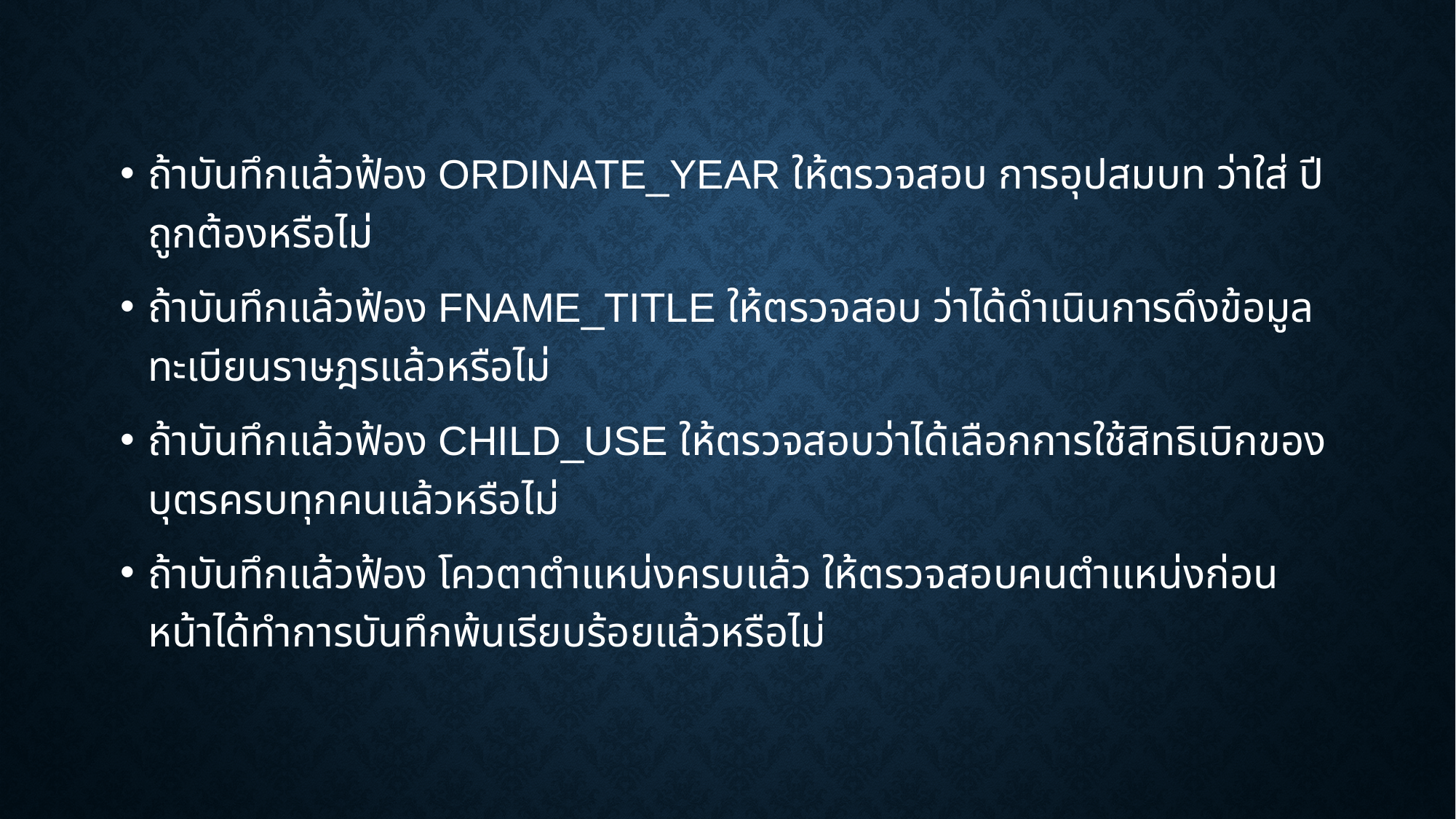

ถ้าบันทึกแล้วฟ้อง ORDINATE_YEAR ให้ตรวจสอบ การอุปสมบท ว่าใส่ ปี ถูกต้องหรือไม่
ถ้าบันทึกแล้วฟ้อง FNAME_TITLE ให้ตรวจสอบ ว่าได้ดำเนินการดึงข้อมูลทะเบียนราษฎรแล้วหรือไม่
ถ้าบันทึกแล้วฟ้อง CHILD_USE ให้ตรวจสอบว่าได้เลือกการใช้สิทธิเบิกของบุตรครบทุกคนแล้วหรือไม่
ถ้าบันทึกแล้วฟ้อง โควตาตำแหน่งครบแล้ว ให้ตรวจสอบคนตำแหน่งก่อนหน้าได้ทำการบันทึกพ้นเรียบร้อยแล้วหรือไม่